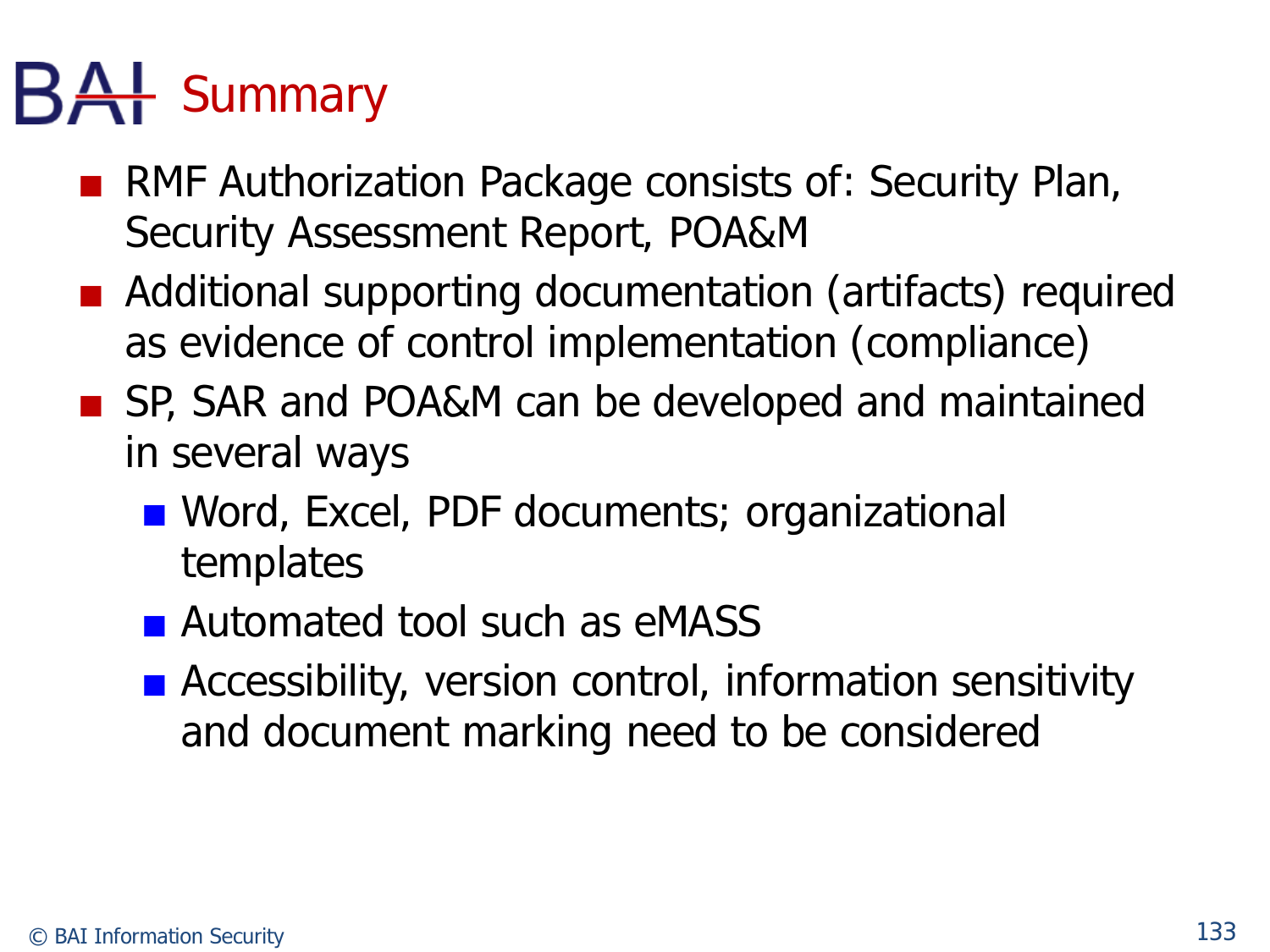

# Summary
RMF Authorization Package consists of: Security Plan, Security Assessment Report, POA&M
Additional supporting documentation (artifacts) required as evidence of control implementation (compliance)
SP, SAR and POA&M can be developed and maintained in several ways
Word, Excel, PDF documents; organizational templates
Automated tool such as eMASS
Accessibility, version control, information sensitivity and document marking need to be considered